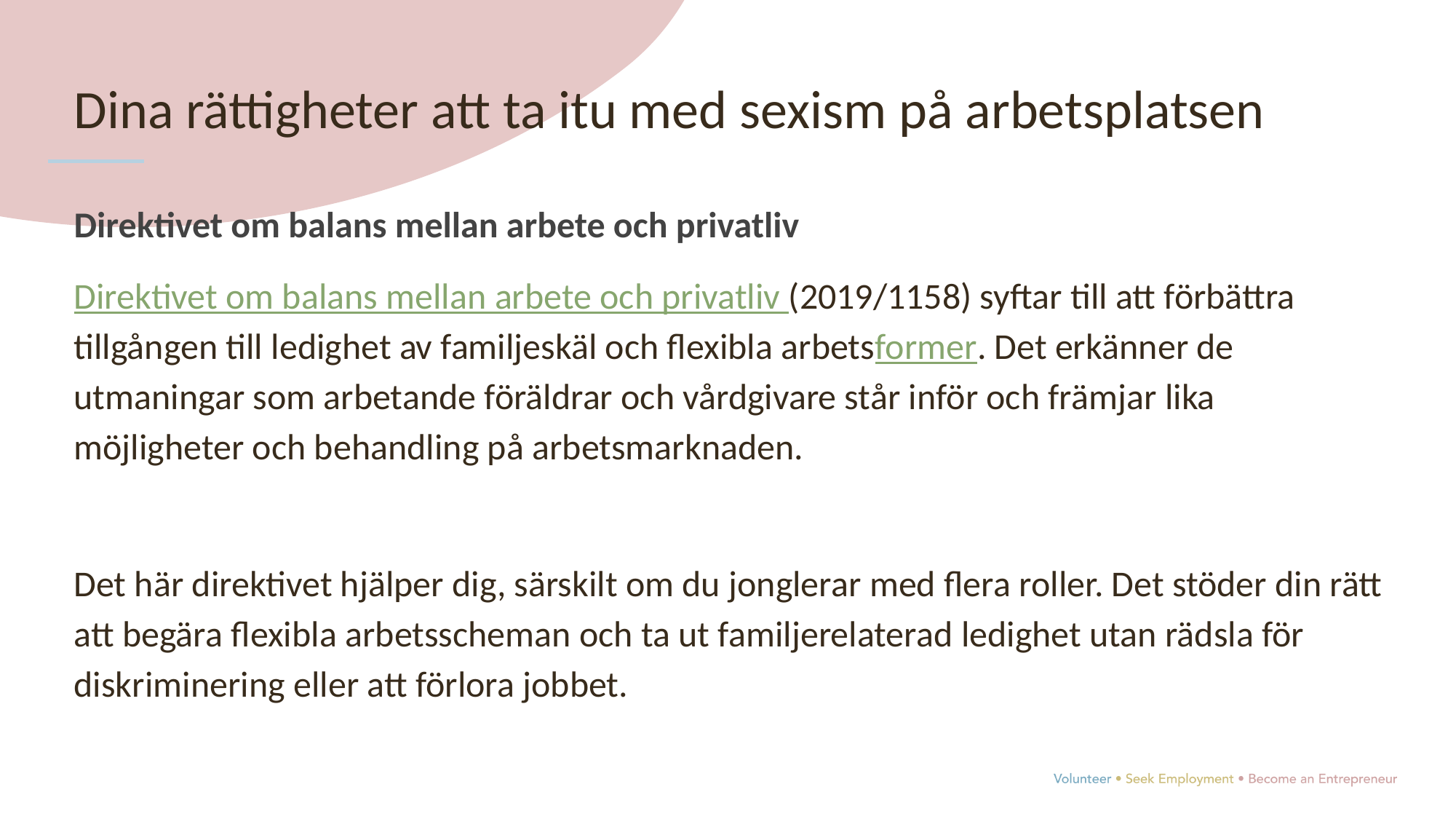

Dina rättigheter att ta itu med sexism på arbetsplatsen

Direktivet om balans mellan arbete och privatliv
Direktivet om balans mellan arbete och privatliv (2019/1158) syftar till att förbättra tillgången till ledighet av familjeskäl och flexibla arbetsformer. Det erkänner de utmaningar som arbetande föräldrar och vårdgivare står inför och främjar lika möjligheter och behandling på arbetsmarknaden.

Det här direktivet hjälper dig, särskilt om du jonglerar med flera roller. Det stöder din rätt att begära flexibla arbetsscheman och ta ut familjerelaterad ledighet utan rädsla för diskriminering eller att förlora jobbet.